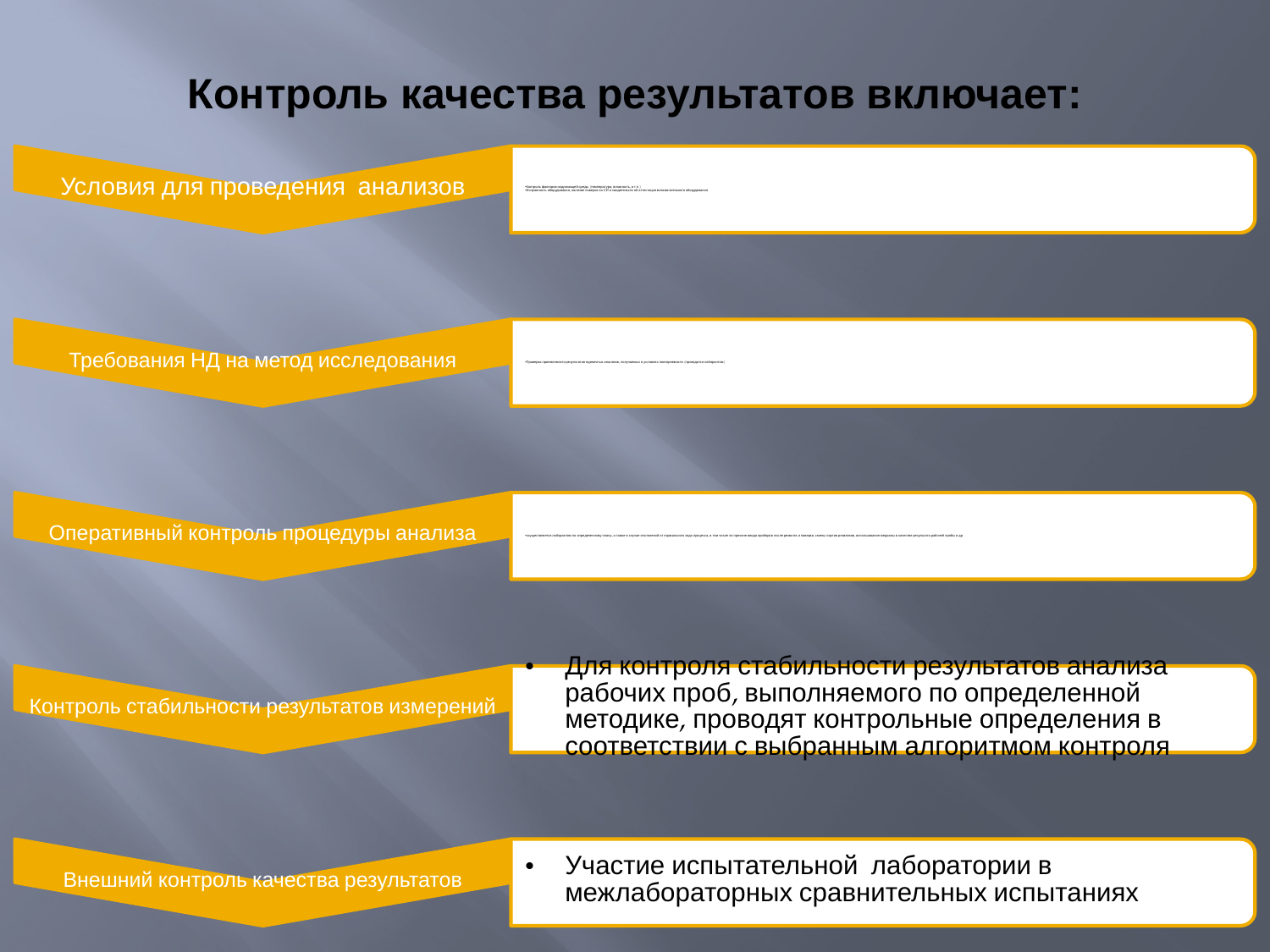

# Контроль качества результатов включает:
Условия для проведения  анализов
Требования НД на метод исследования
Проверка приемлемости результатов единичных анализов, получаемых в условиях повторяемости (проводится лаборантом)
Оперативный контроль процедуры анализа
осуществляется лаборантом по определенному плану, а также в случае отклонений от нормального хода процесса, в том числе по причине ввода приборов после ремонта и поверки, смены партии реактивов, использования медианы в качестве результата рабочей пробы и др.
Контроль факторов окружающей среды (температура, влажность, и т.п.)
Исправность оборудования, наличие поверок на СИ и свидетельств об аттестации вспомогательного оборудования
Для контроля стабильности результатов анализа рабочих проб, выполняемого по определенной методике, проводят контрольные определения в соответствии с выбранным алгоритмом контроля
Контроль стабильности результатов измерений
Внешний контроль качества результатов
Участие испытательной  лаборатории в межлабораторных сравнительных испытаниях